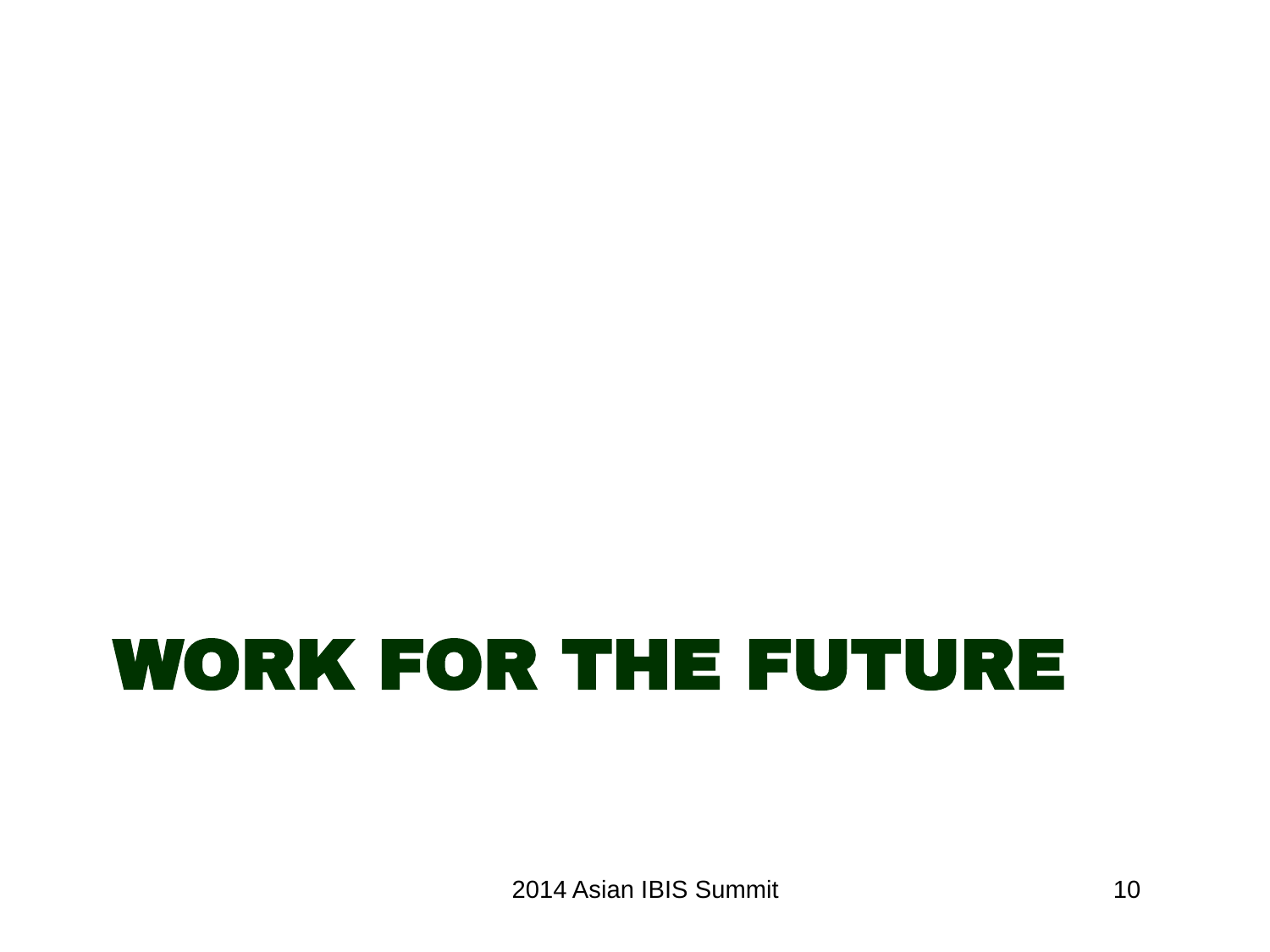

# WORK FOR THE FUTURE

2014 Asian IBIS Summit

10